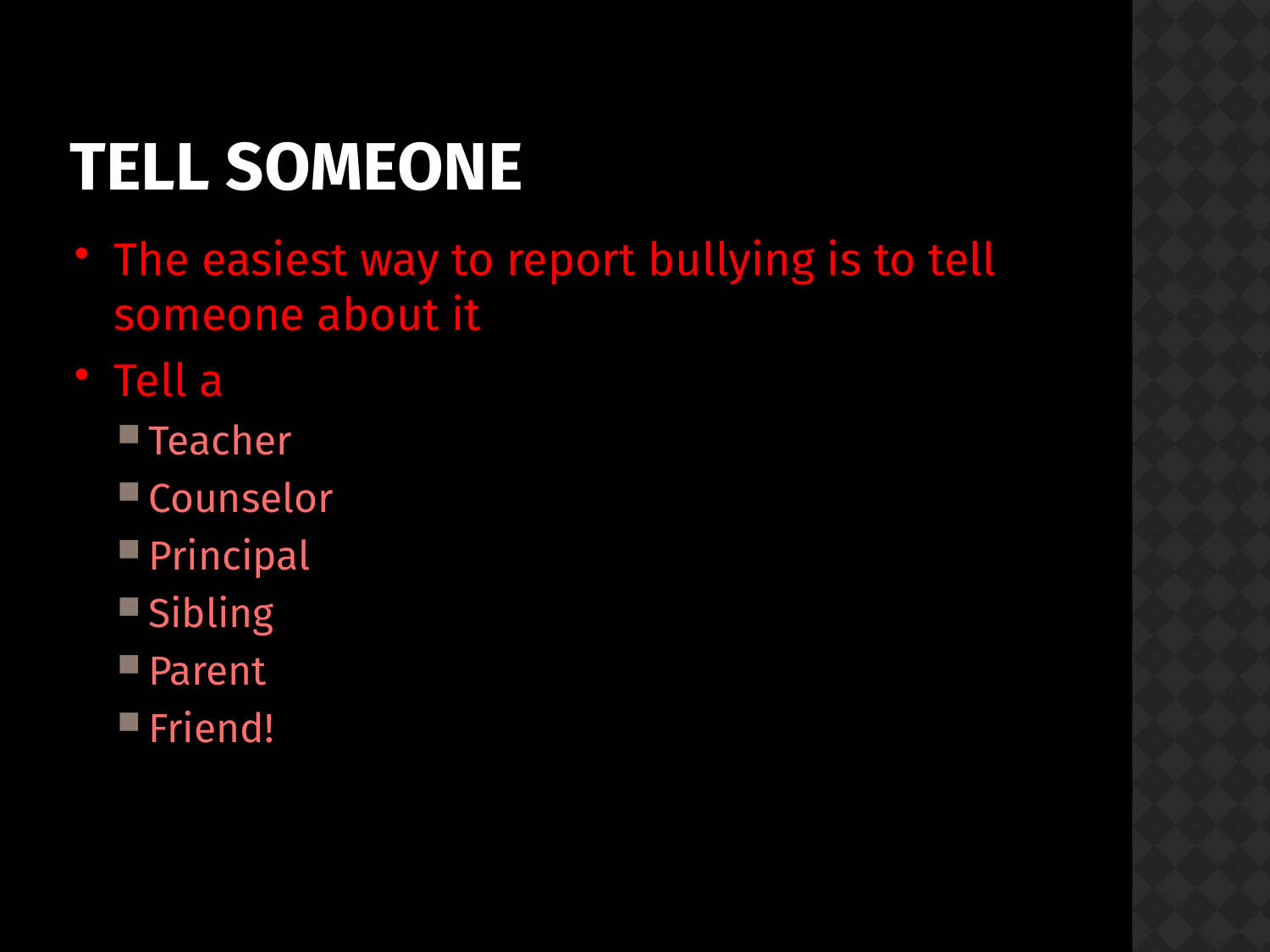

# Tell Someone
The easiest way to report bullying is to tell someone about it
Tell a
Teacher
Counselor
Principal
Sibling
Parent
Friend!